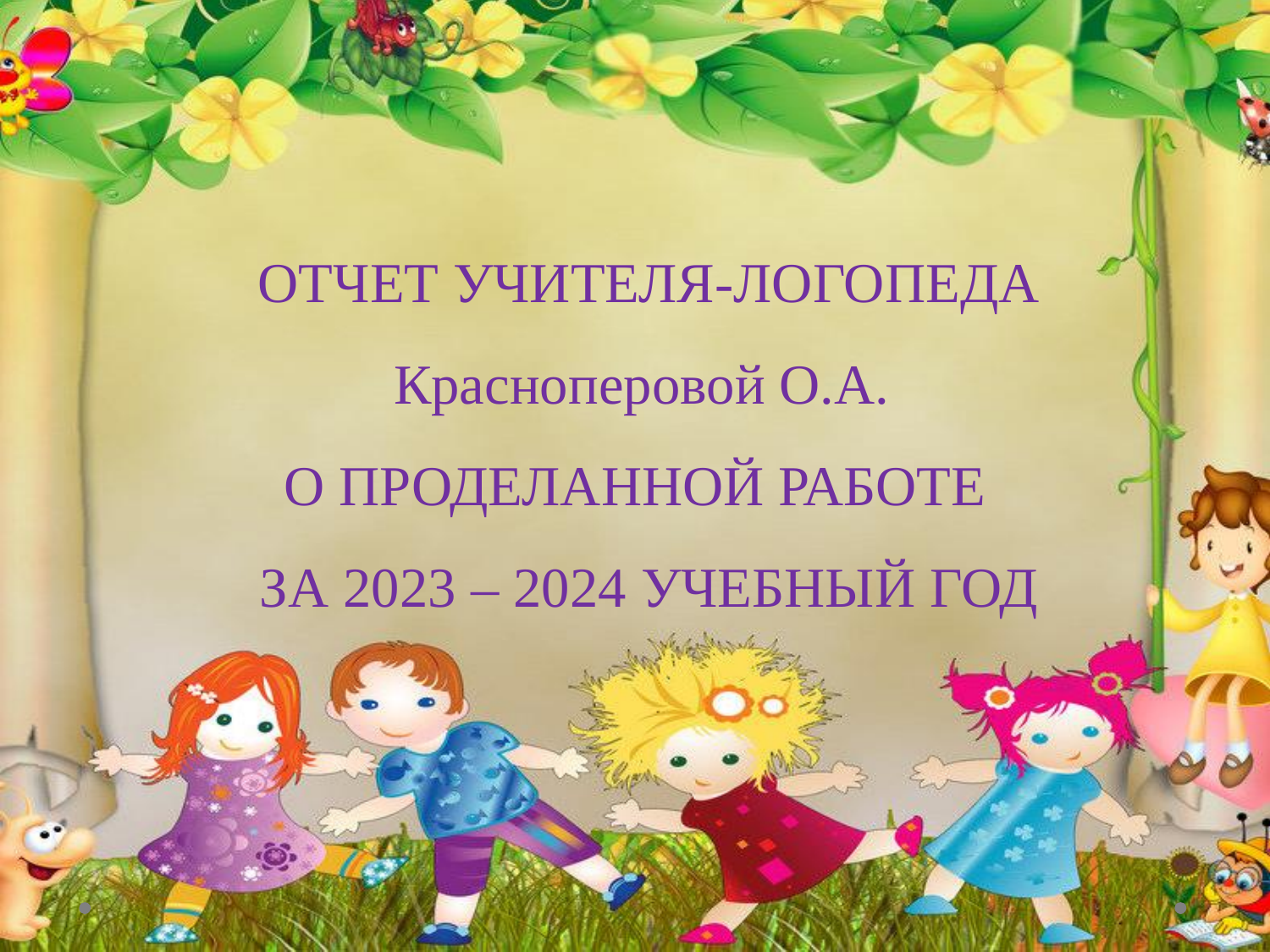

ОТЧЕТ УЧИТЕЛЯ-ЛОГОПЕДА
Красноперовой О.А.
О ПРОДЕЛАННОЙ РАБОТЕ
ЗА 2023 – 2024 УЧЕБНЫЙ ГОД